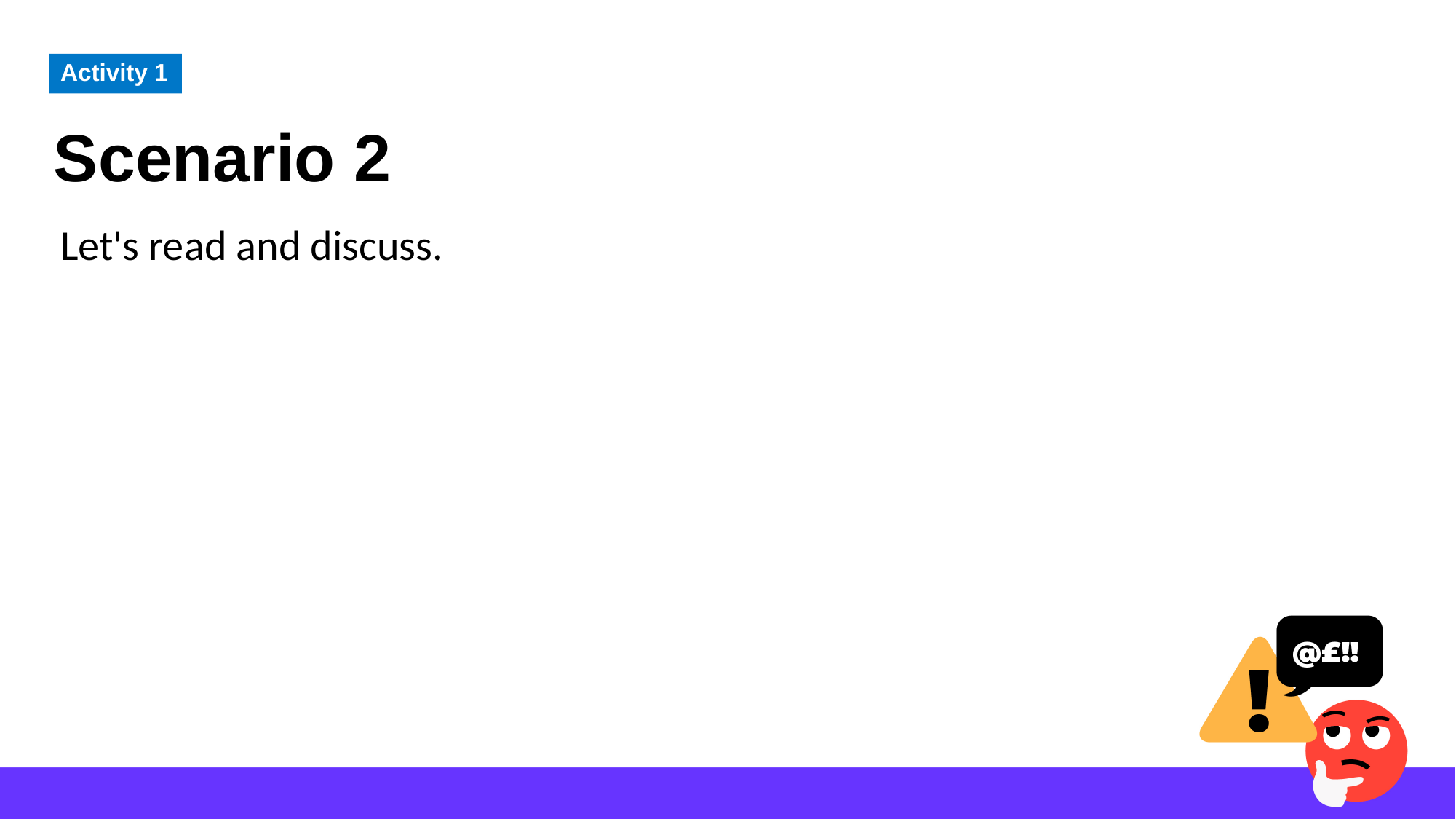

Scenario 2
Activity 1
Let's read and discuss.